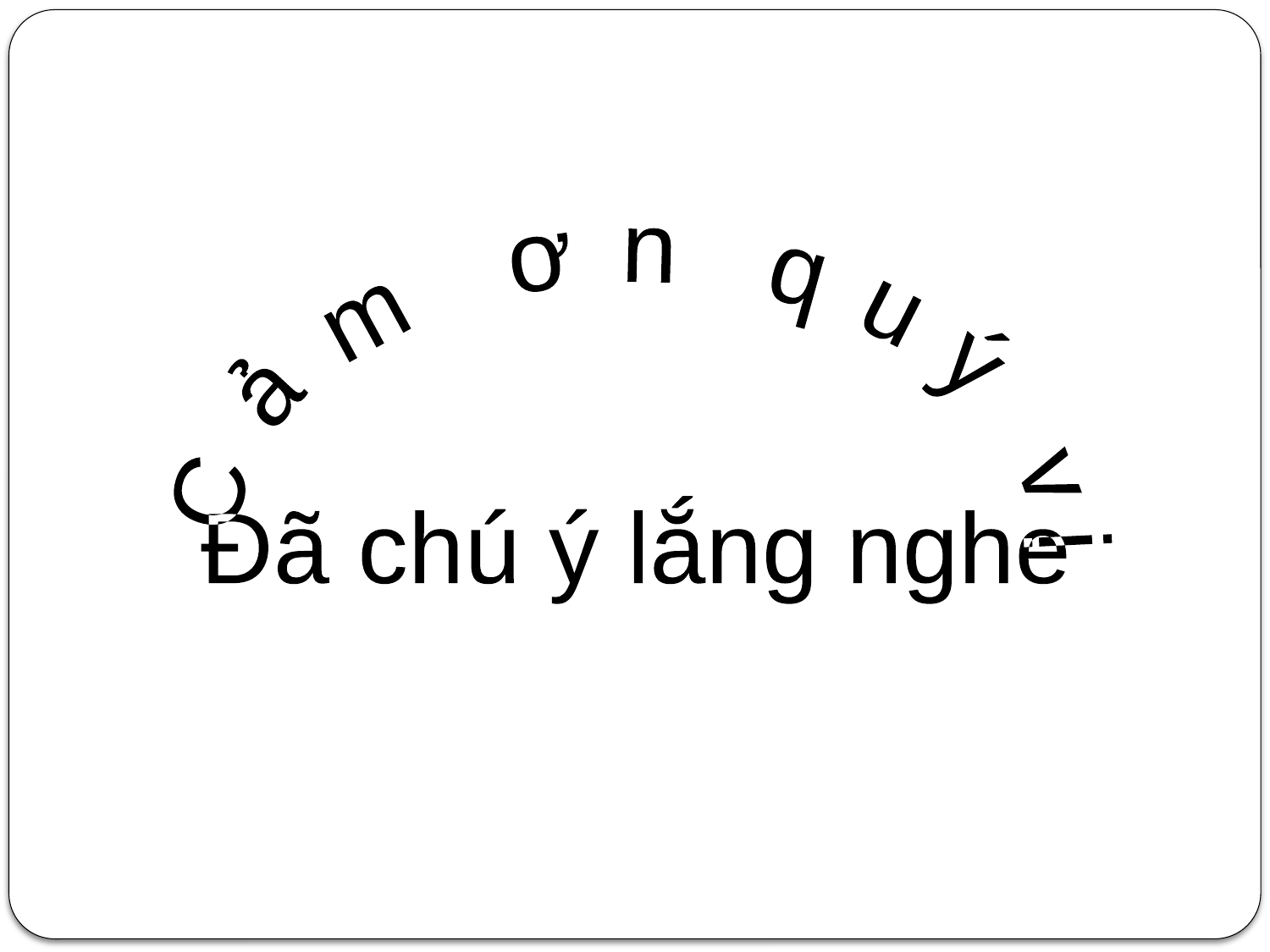

Cảm ơn quý vị
Đã chú ý lắng nghe